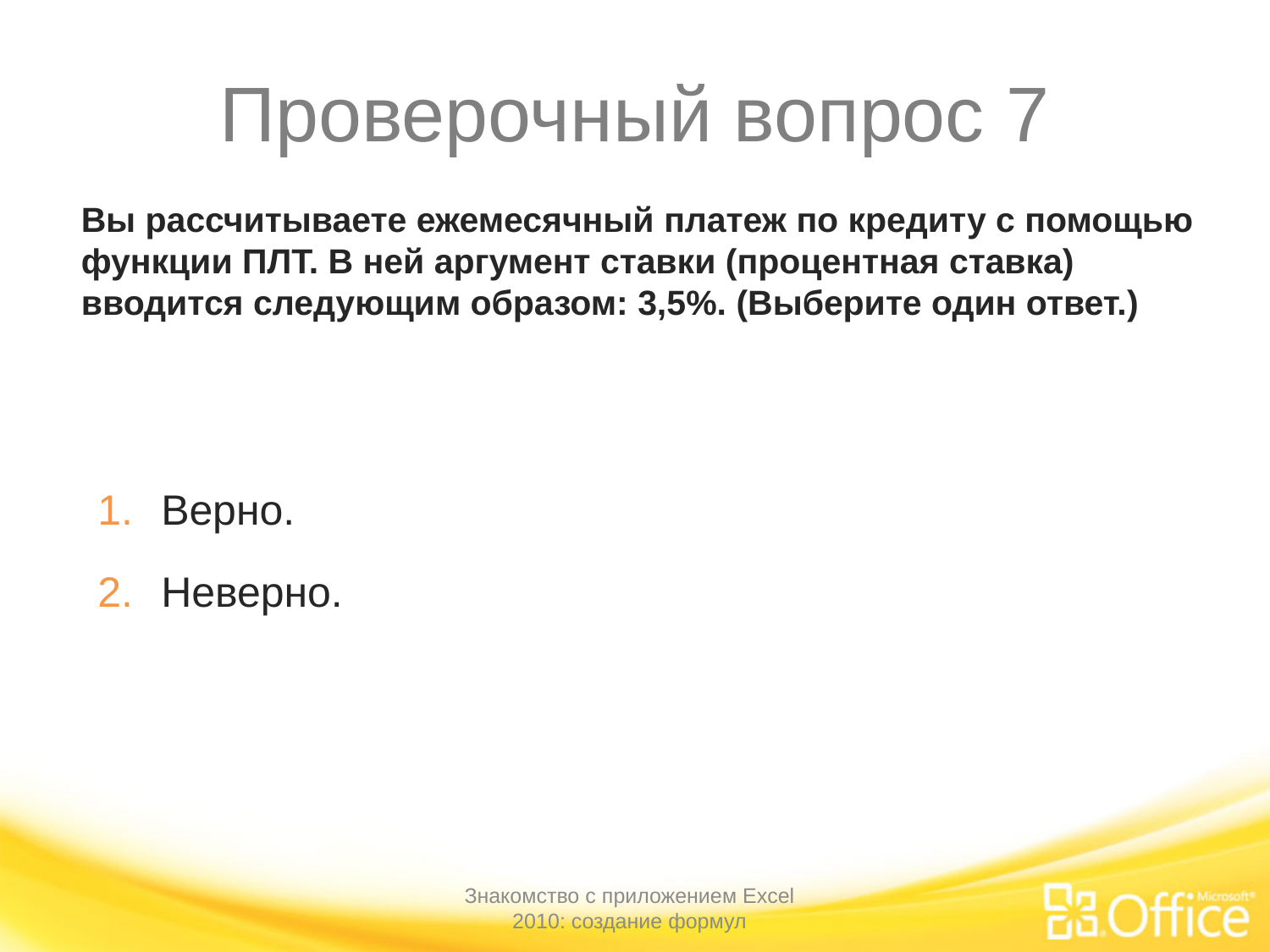

# Проверочный вопрос 7
Вы рассчитываете ежемесячный платеж по кредиту с помощью функции ПЛТ. В ней аргумент ставки (процентная ставка) вводится следующим образом: 3,5%. (Выберите один ответ.)
Верно.
Неверно.
Знакомство с приложением Excel 2010: создание формул